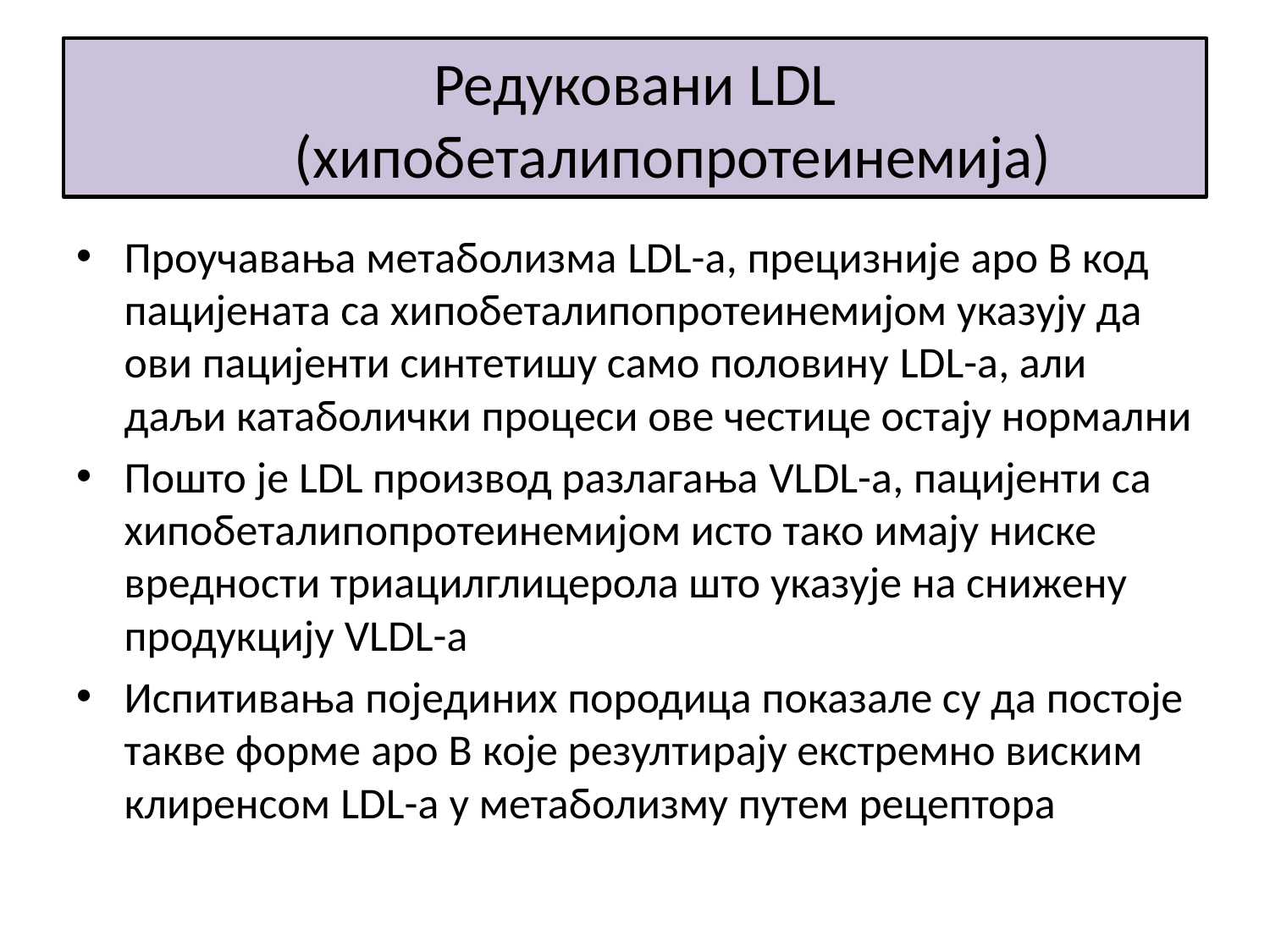

# Редуковани LDL (хипобеталипопротеинемија)
Проучавања метаболизма LDL-a, прецизније apo B код пацијената са хипобеталипопротеинемијом указују да ови пацијенти синтетишу само половину LDL-a, али даљи катаболички процеси ове честице остају нормални
Пошто је LDL производ разлагања VLDL-a, пацијенти са хипобеталипопротеинемијом исто тако имају ниске вредности триацилглицерола што указује на снижену продукцију VLDL-a
Испитивања појединих породица показале су да постоје такве форме apo B које резултирају екстремно виским клиренсом LDL-a у метаболизму путем рецептора